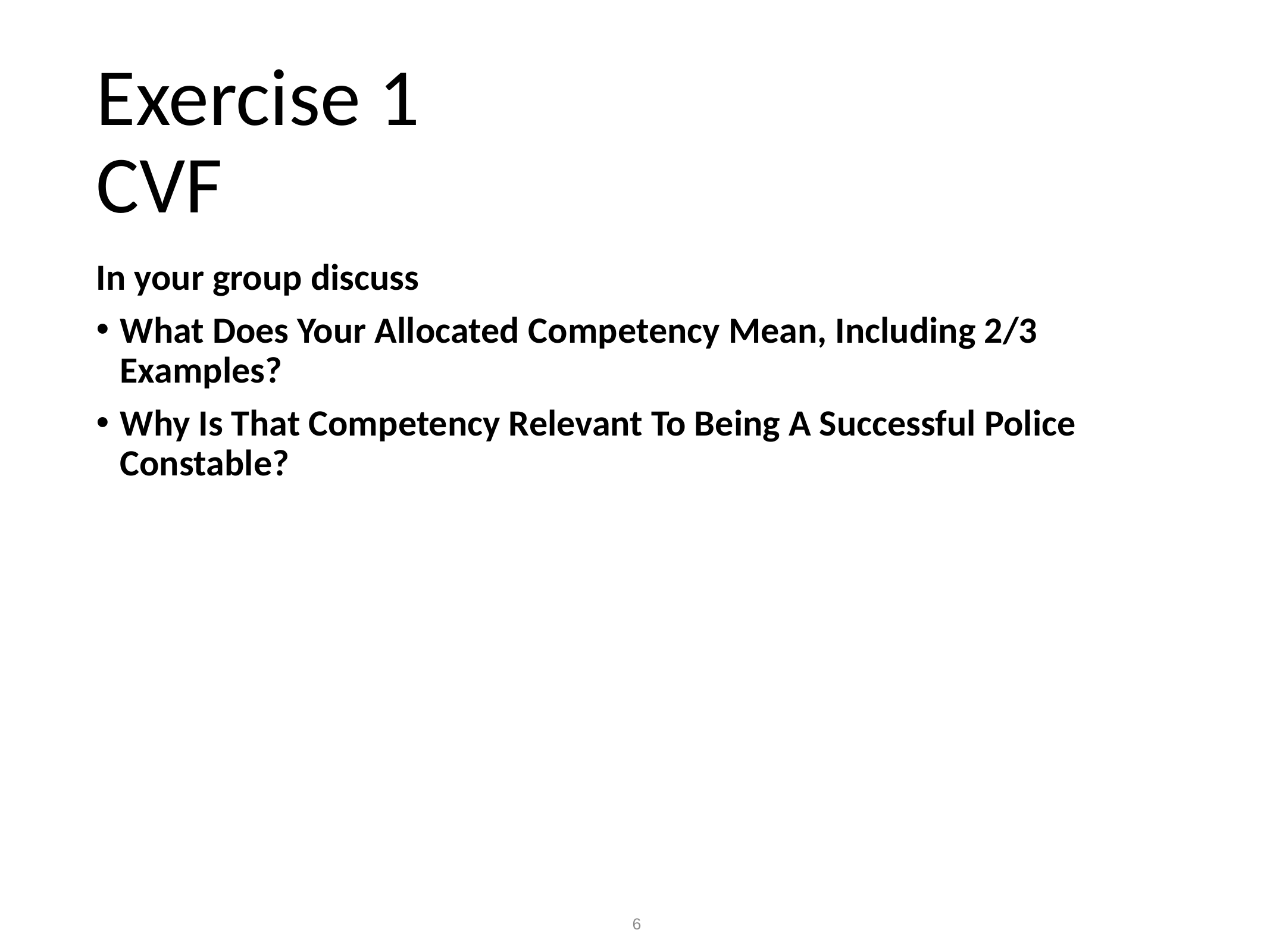

# Exercise 1
CVF
In your group discuss
What Does Your Allocated Competency Mean, Including 2/3 Examples?
Why Is That Competency Relevant To Being A Successful Police Constable?
6